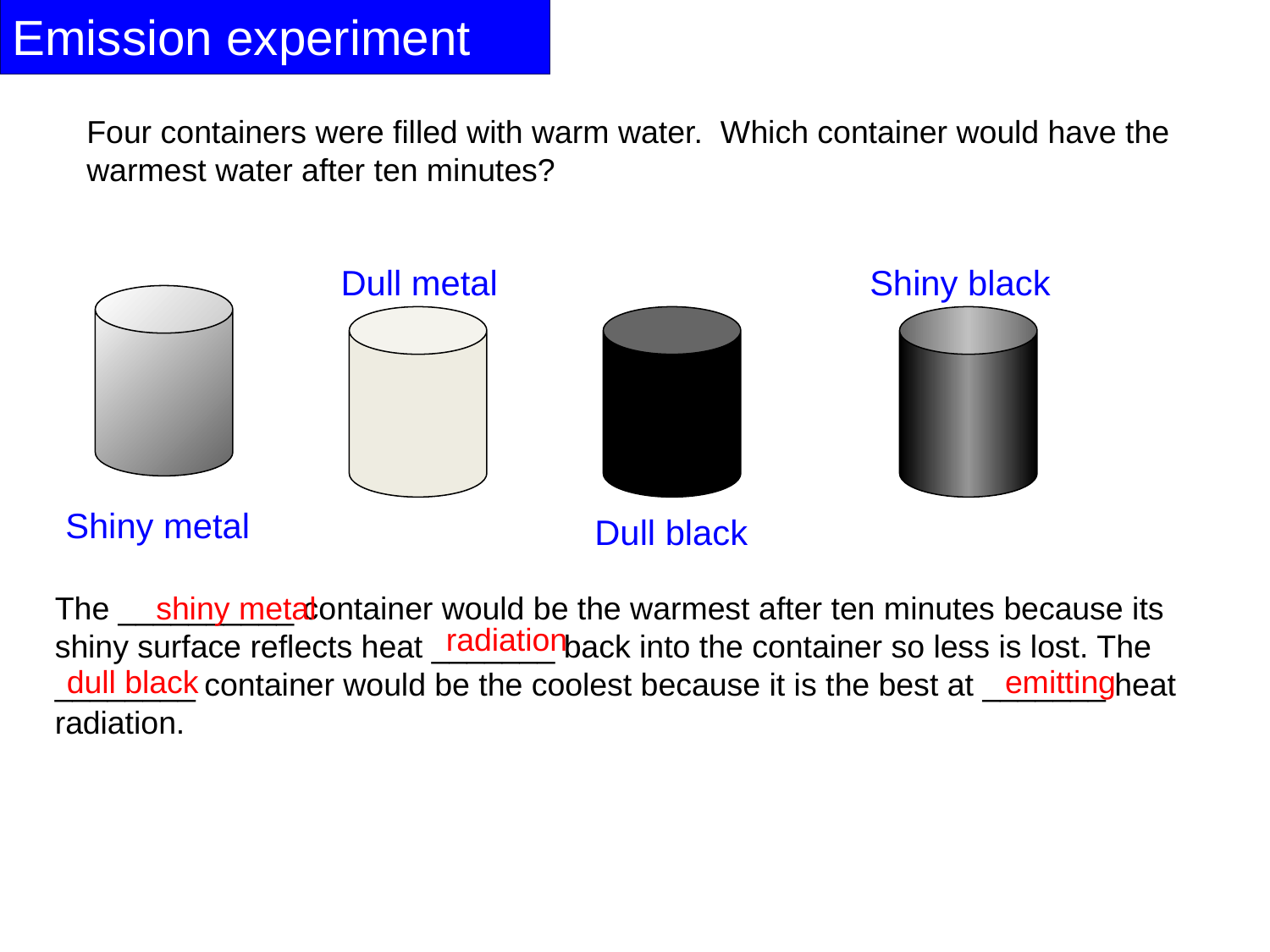

Emission experiment
Four containers were filled with warm water.  Which container would have the warmest water after ten minutes?
Dull metal
Shiny black

Shiny metal
Dull black
The __________ container would be the warmest after ten minutes because its shiny surface reflects heat _______ back into the container so less is lost. The ________ container would be the coolest because it is the best at _______ heat radiation.
shiny metal
radiation
dull black
emitting